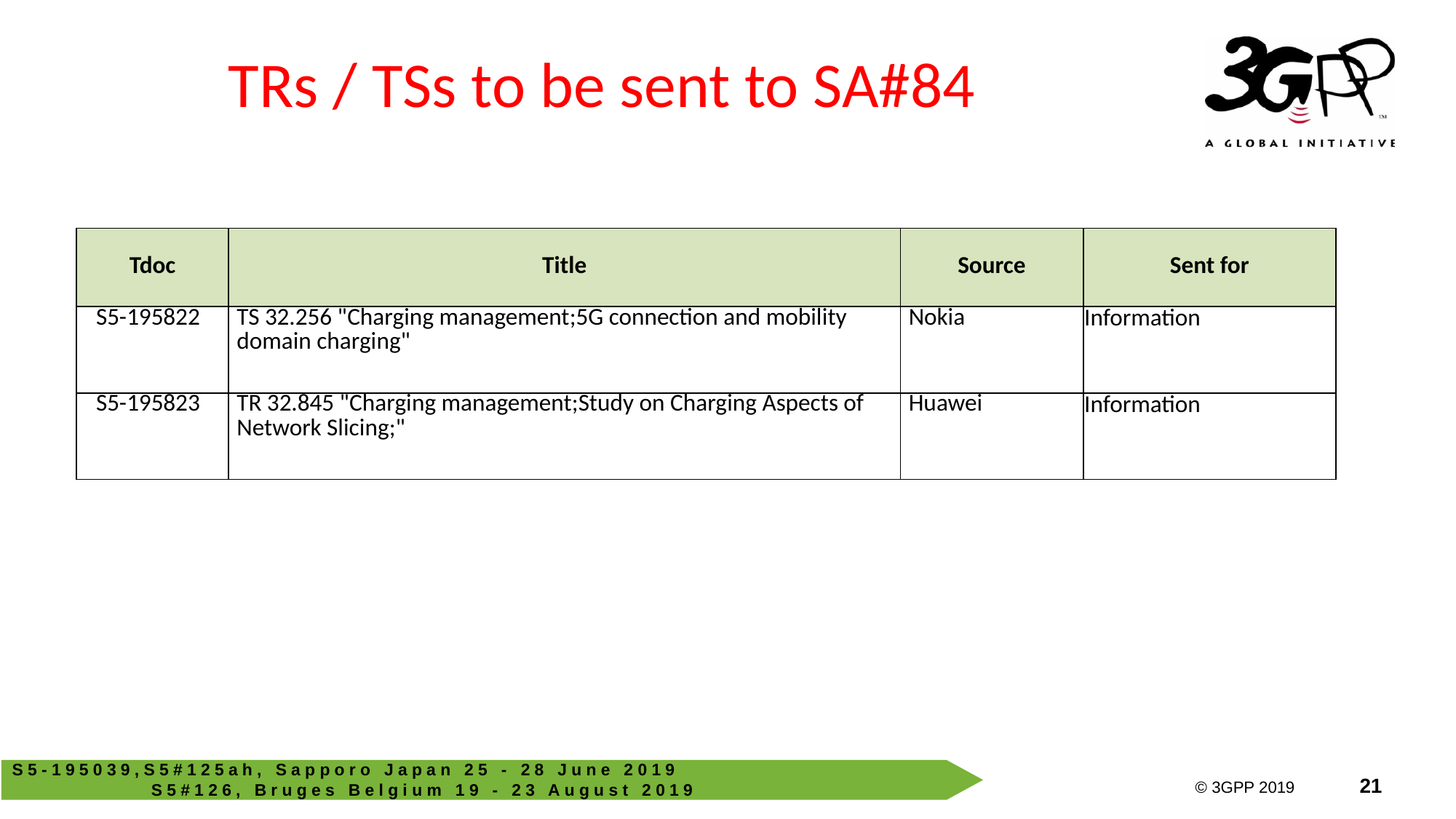

# TRs / TSs to be sent to SA#84
| Tdoc | Title | Source | Sent for |
| --- | --- | --- | --- |
| S5-195822 | TS 32.256 "Charging management;5G connection and mobility domain charging" | Nokia | Information |
| S5-195823 | TR 32.845 "Charging management;Study on Charging Aspects of Network Slicing;" | Huawei | Information |